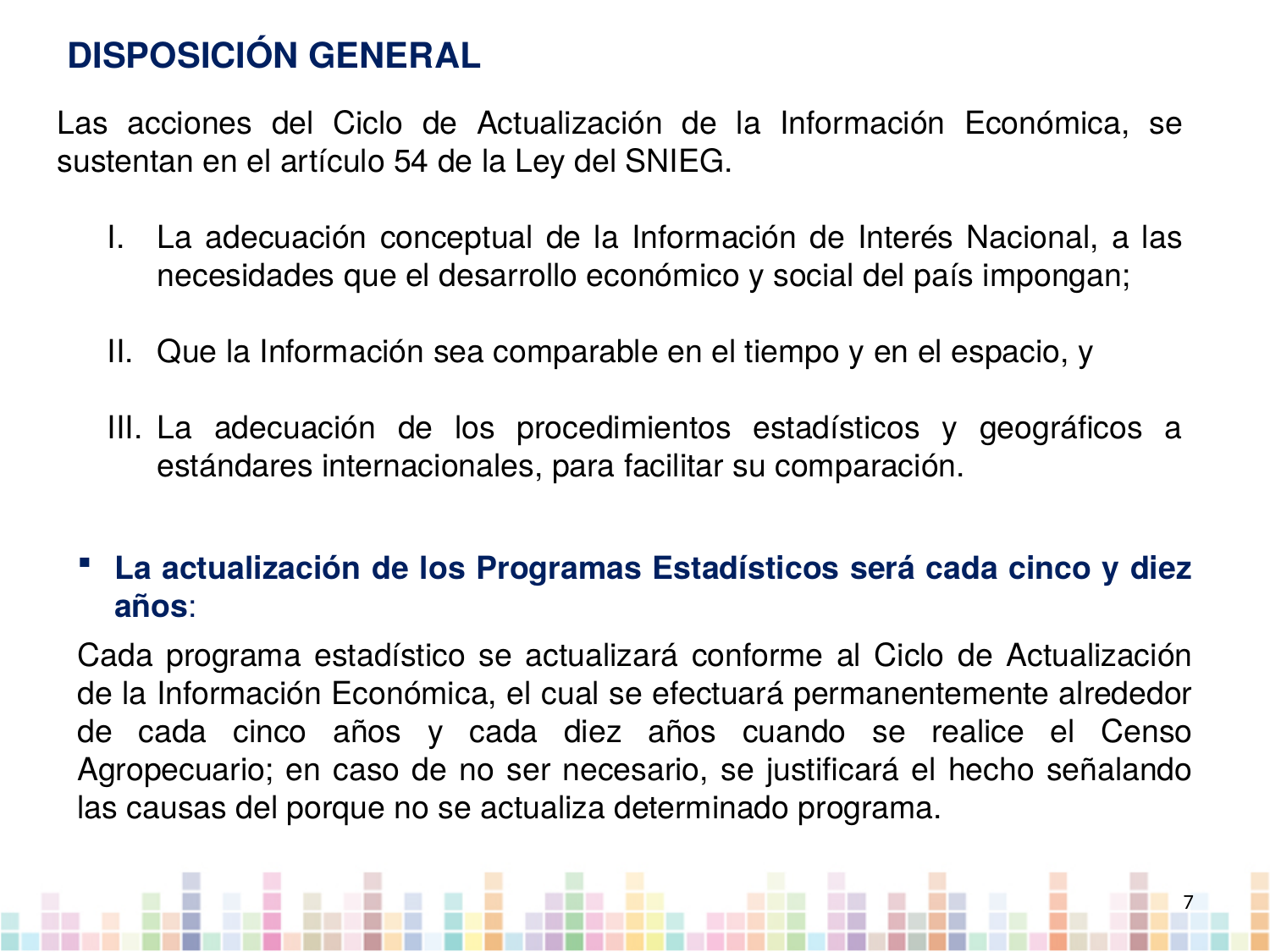

DISPOSICIÓN GENERAL
Las acciones del Ciclo de Actualización de la Información Económica, se sustentan en el artículo 54 de la Ley del SNIEG.

La adecuación conceptual de la Información de Interés Nacional, a las necesidades que el desarrollo económico y social del país impongan;

Que la Información sea comparable en el tiempo y en el espacio, y

La adecuación de los procedimientos estadísticos y geográficos a estándares internacionales, para facilitar su comparación.
La actualización de los Programas Estadísticos será cada cinco y diez años:
Cada programa estadístico se actualizará conforme al Ciclo de Actualización de la Información Económica, el cual se efectuará permanentemente alrededor de cada cinco años y cada diez años cuando se realice el Censo Agropecuario; en caso de no ser necesario, se justificará el hecho señalando las causas del porque no se actualiza determinado programa.
7